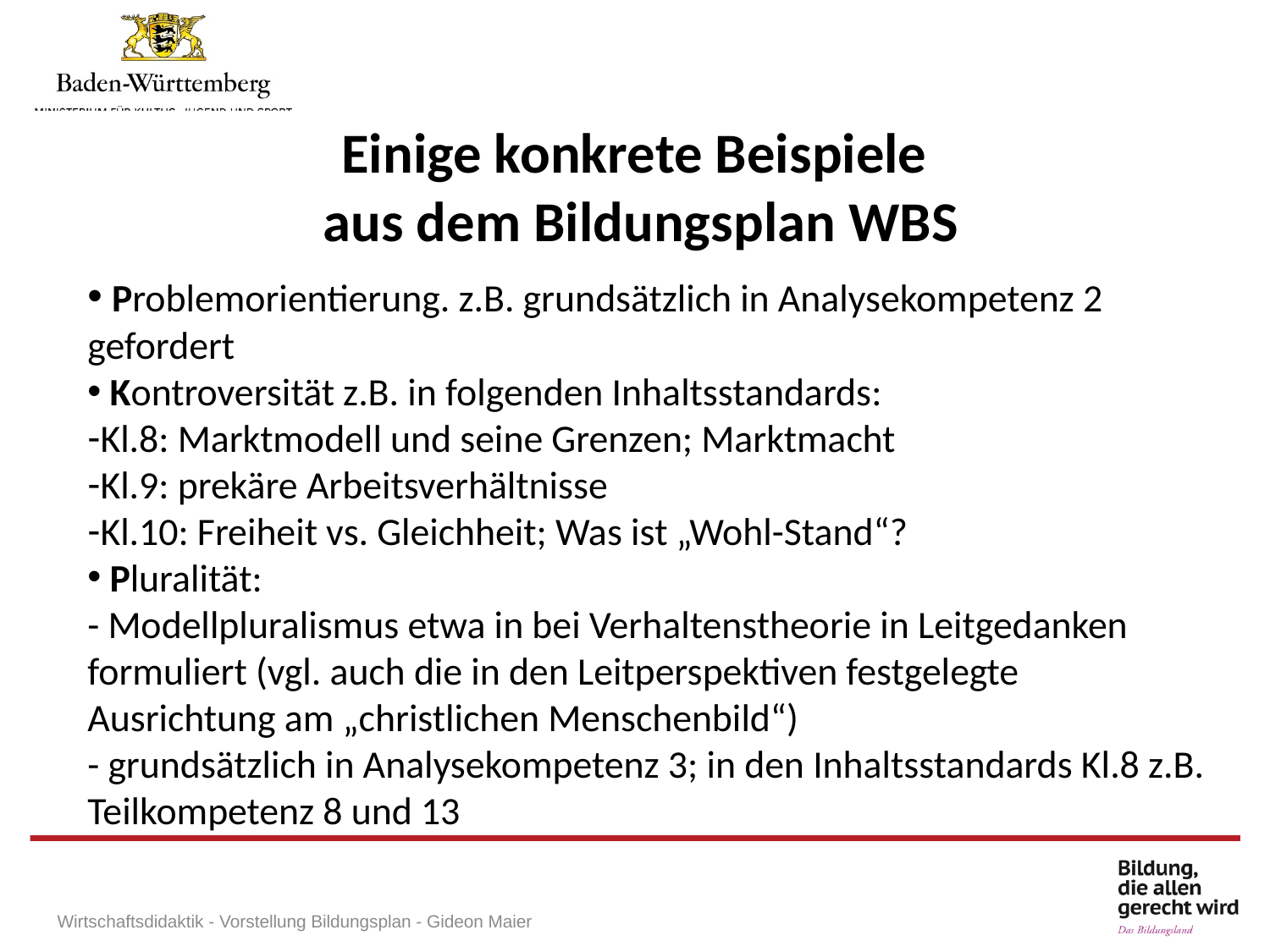

Einige konkrete Beispiele
aus dem Bildungsplan WBS
Individuelle Förderung am Gymnasium

 Problemorientierung. z.B. grundsätzlich in Analysekompetenz 2 gefordert
 Kontroversität z.B. in folgenden Inhaltsstandards:
Kl.8: Marktmodell und seine Grenzen; Marktmacht
Kl.9: prekäre Arbeitsverhältnisse
Kl.10: Freiheit vs. Gleichheit; Was ist „Wohl-Stand“?
 Pluralität:
- Modellpluralismus etwa in bei Verhaltenstheorie in Leitgedanken formuliert (vgl. auch die in den Leitperspektiven festgelegte Ausrichtung am „christlichen Menschenbild“)
- grundsätzlich in Analysekompetenz 3; in den Inhaltsstandards Kl.8 z.B. Teilkompetenz 8 und 13

Wirtschaftsdidaktik - Vorstellung Bildungsplan - Gideon Maier